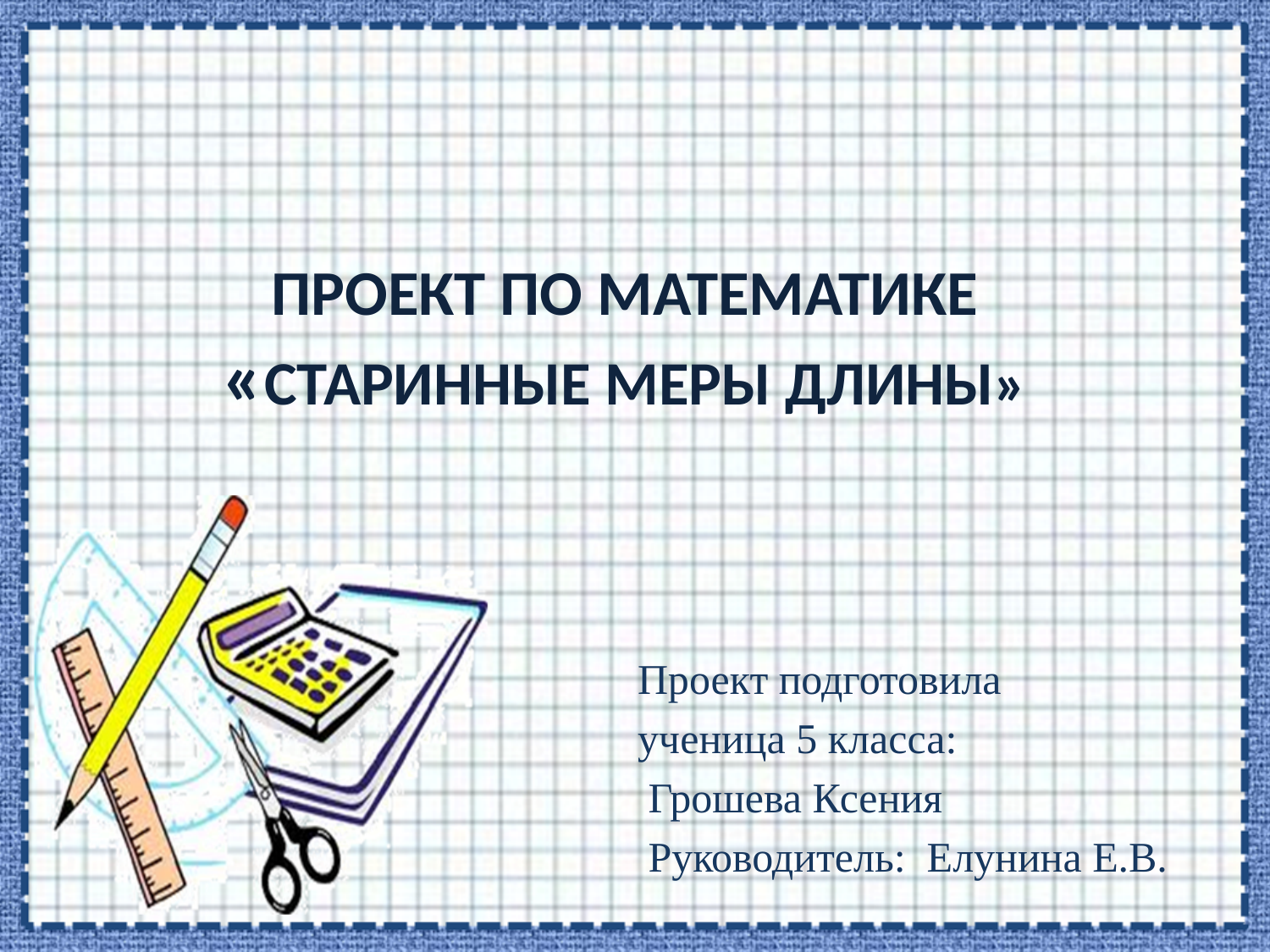

# Проект по математике «старинные меры длины»
Проект подготовила
ученица 5 класса:
 Грошева Ксения
 Руководитель:  Елунина Е.В.